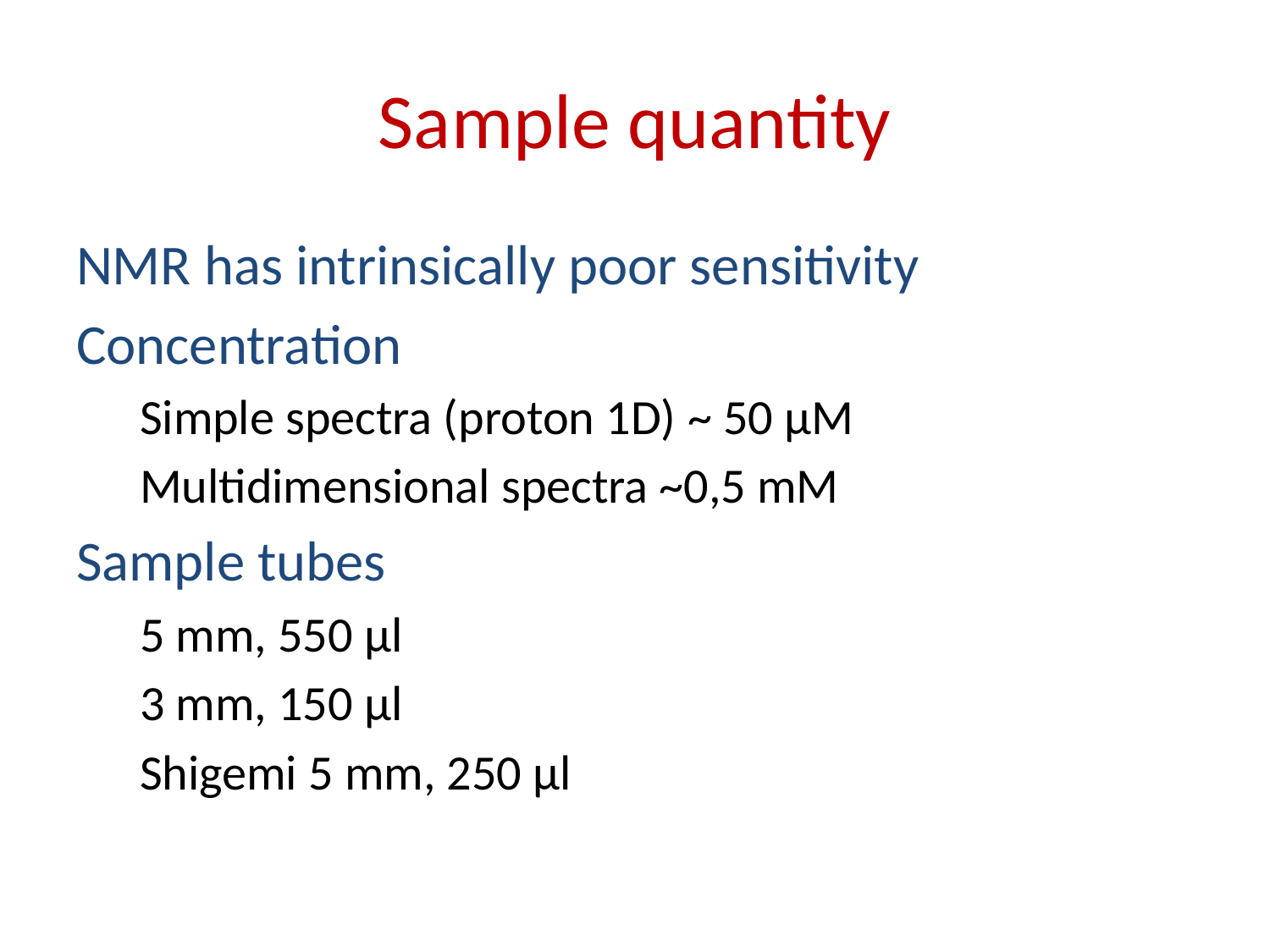

# Sample quantity
NMR has intrinsic­ally poor sensitivity
Concentration
Simple spectra (proton 1D) ~ 50 μM
Multidimensional spectra ~0,5 mM
Sample tubes
5 mm, 550 μl
3 mm, 150 μl
Shigemi 5 mm, 250 μl